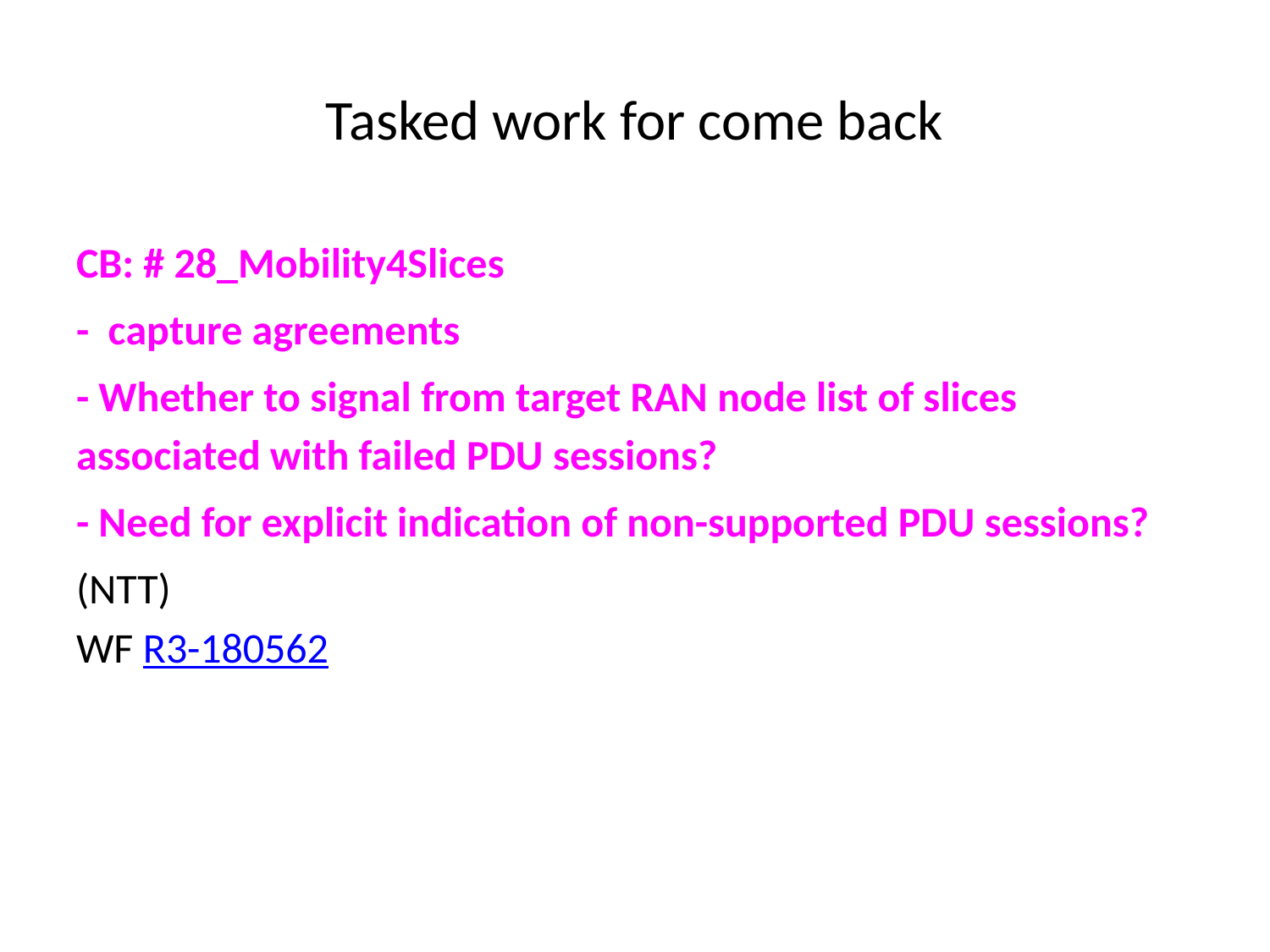

# Tasked work for come back
CB: # 28_Mobility4Slices
-  capture agreements
- Whether to signal from target RAN node list of slices associated with failed PDU sessions?
- Need for explicit indication of non-supported PDU sessions?
(NTT)
WF R3-180562